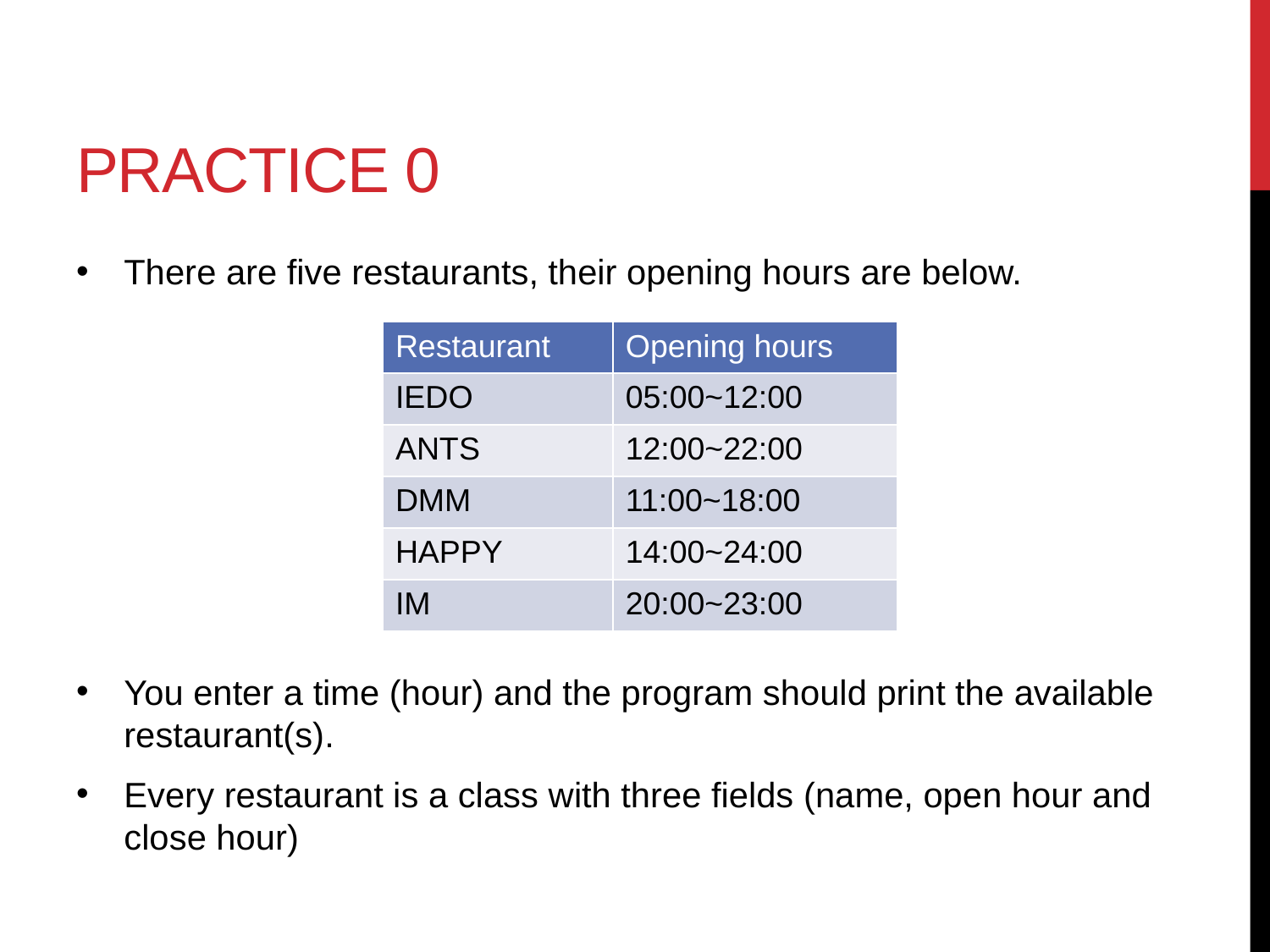

# Practice 0
There are five restaurants, their opening hours are below.

You enter a time (hour) and the program should print the available restaurant(s).
Every restaurant is a class with three fields (name, open hour and close hour)
| Restaurant | Opening hours |
| --- | --- |
| IEDO | 05:00~12:00 |
| ANTS | 12:00~22:00 |
| DMM | 11:00~18:00 |
| HAPPY | 14:00~24:00 |
| IM | 20:00~23:00 |